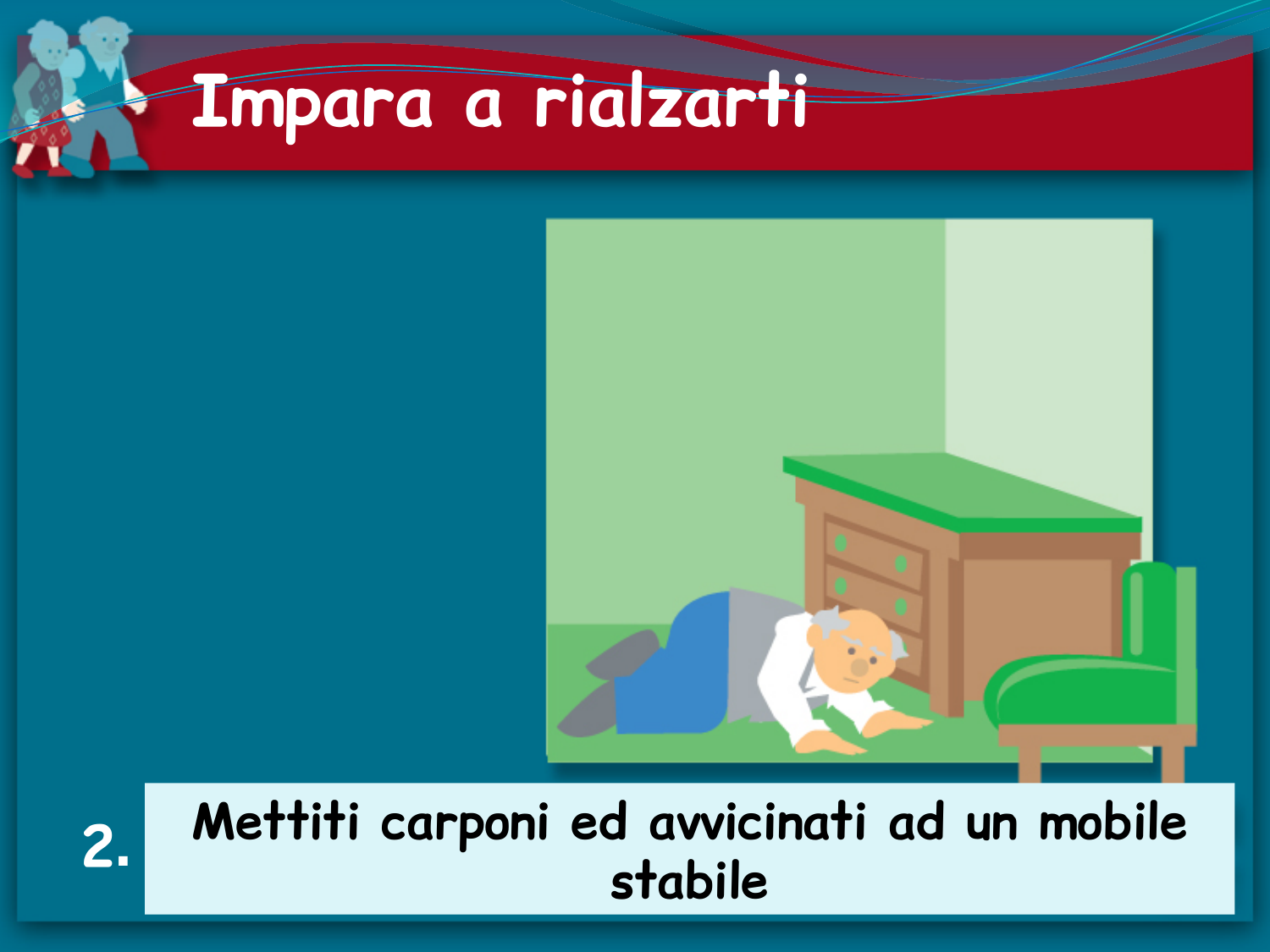

Impara a rialzarti
Mettiti carponi ed avvicinati ad un mobile stabile
2.